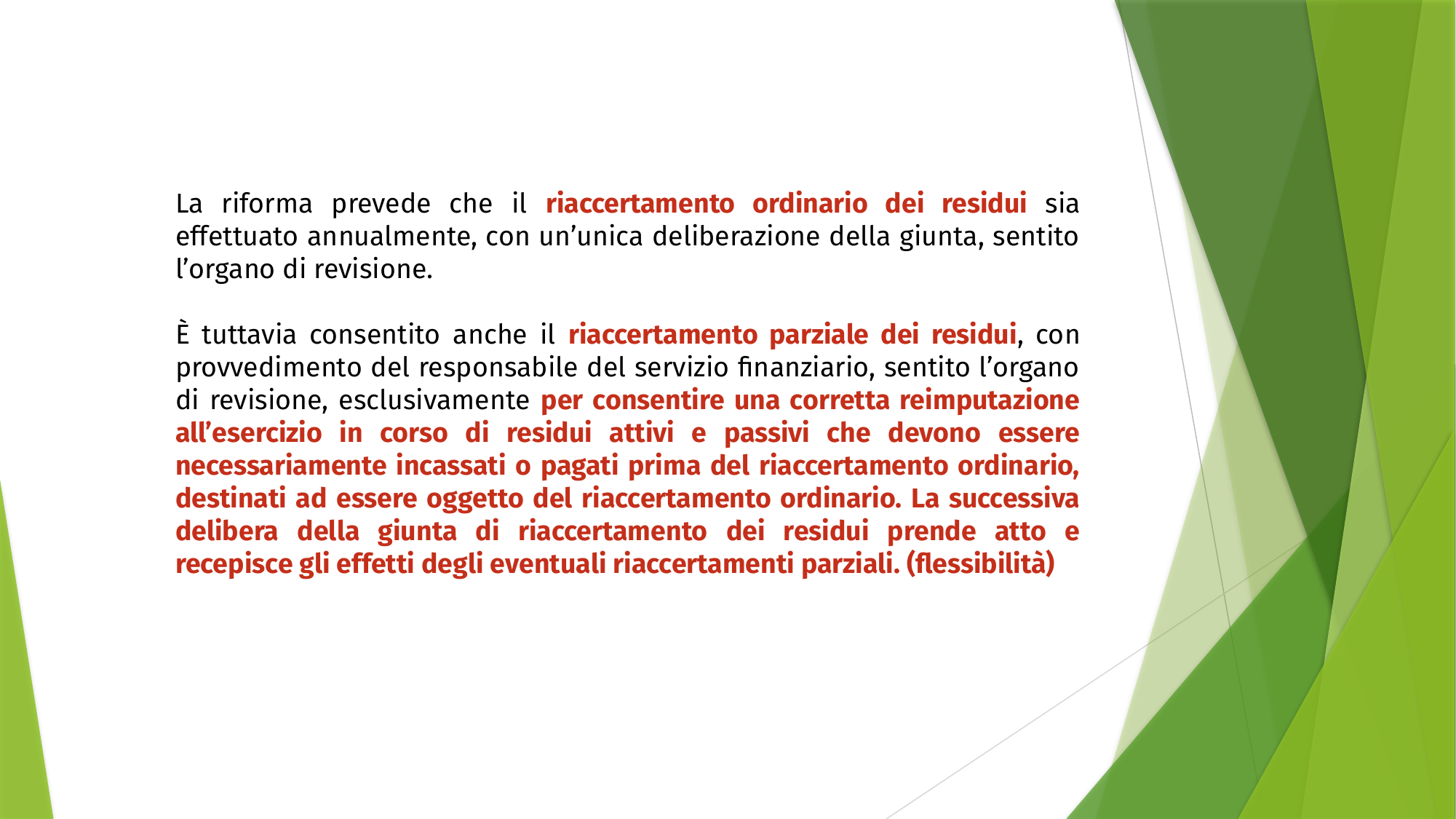

La riforma prevede che il riaccertamento ordinario dei residui sia effettuato annualmente, con un’unica deliberazione della giunta, sentito l’organo di revisione.

È tuttavia consentito anche il riaccertamento parziale dei residui, con provvedimento del responsabile del servizio finanziario, sentito l’organo di revisione, esclusivamente per consentire una corretta reimputazione all’esercizio in corso di residui attivi e passivi che devono essere necessariamente incassati o pagati prima del riaccertamento ordinario, destinati ad essere oggetto del riaccertamento ordinario. La successiva delibera della giunta di riaccertamento dei residui prende atto e recepisce gli effetti degli eventuali riaccertamenti parziali. (flessibilità)